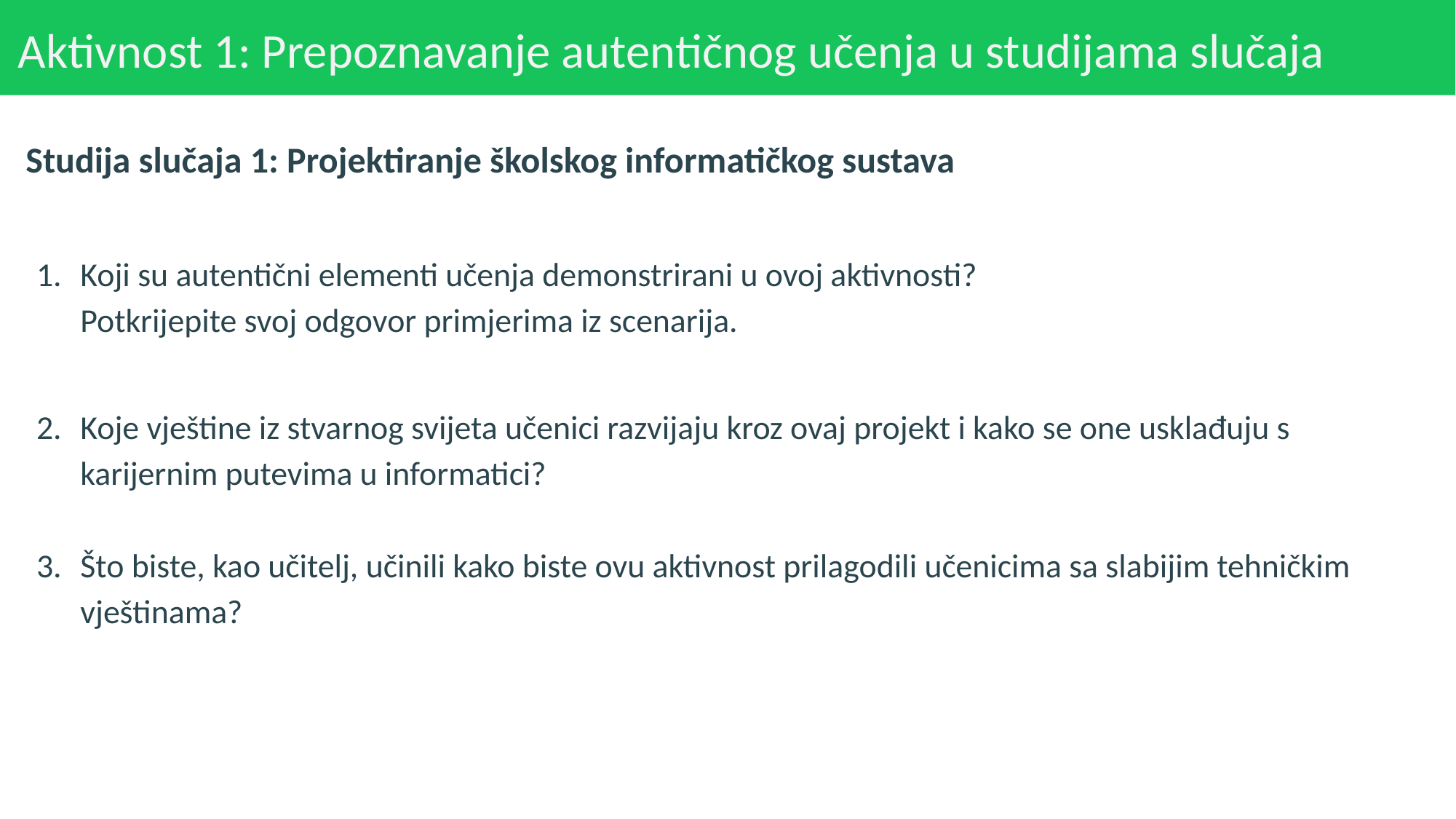

# Aktivnost 1: Prepoznavanje autentičnog učenja u studijama slučaja
Studija slučaja 1: Projektiranje školskog informatičkog sustava

Koji su autentični elementi učenja demonstrirani u ovoj aktivnosti?
Potkrijepite svoj odgovor primjerima iz scenarija.

Koje vještine iz stvarnog svijeta učenici razvijaju kroz ovaj projekt i kako se one usklađuju s karijernim putevima u informatici?

Što biste, kao učitelj, učinili kako biste ovu aktivnost prilagodili učenicima sa slabijim tehničkim vještinama?